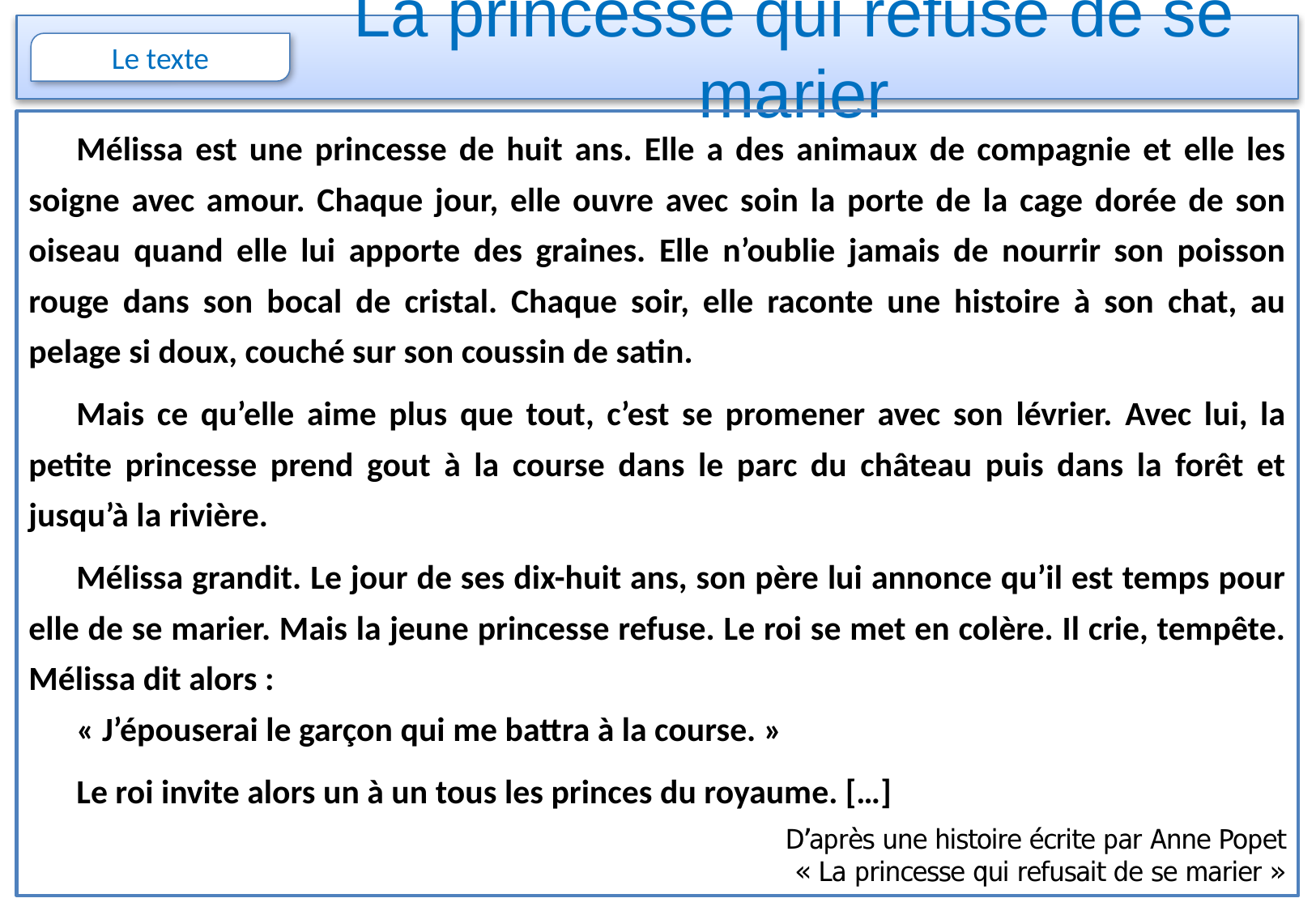

# La princesse qui refuse de se marier
Mélissa est une princesse de huit ans. Elle a des animaux de compagnie et elle les soigne avec amour. Chaque jour, elle ouvre avec soin la porte de la cage dorée de son oiseau quand elle lui apporte des graines. Elle n’oublie jamais de nourrir son poisson rouge dans son bocal de cristal. Chaque soir, elle raconte une histoire à son chat, au pelage si doux, couché sur son coussin de satin.
Mais ce qu’elle aime plus que tout, c’est se promener avec son lévrier. Avec lui, la petite princesse prend gout à la course dans le parc du château puis dans la forêt et jusqu’à la rivière.
Mélissa grandit. Le jour de ses dix-huit ans, son père lui annonce qu’il est temps pour elle de se marier. Mais la jeune princesse refuse. Le roi se met en colère. Il crie, tempête. Mélissa dit alors :
« J’épouserai le garçon qui me battra à la course. »
Le roi invite alors un à un tous les princes du royaume. […]
D’après une histoire écrite par Anne Popet
« La princesse qui refusait de se marier »